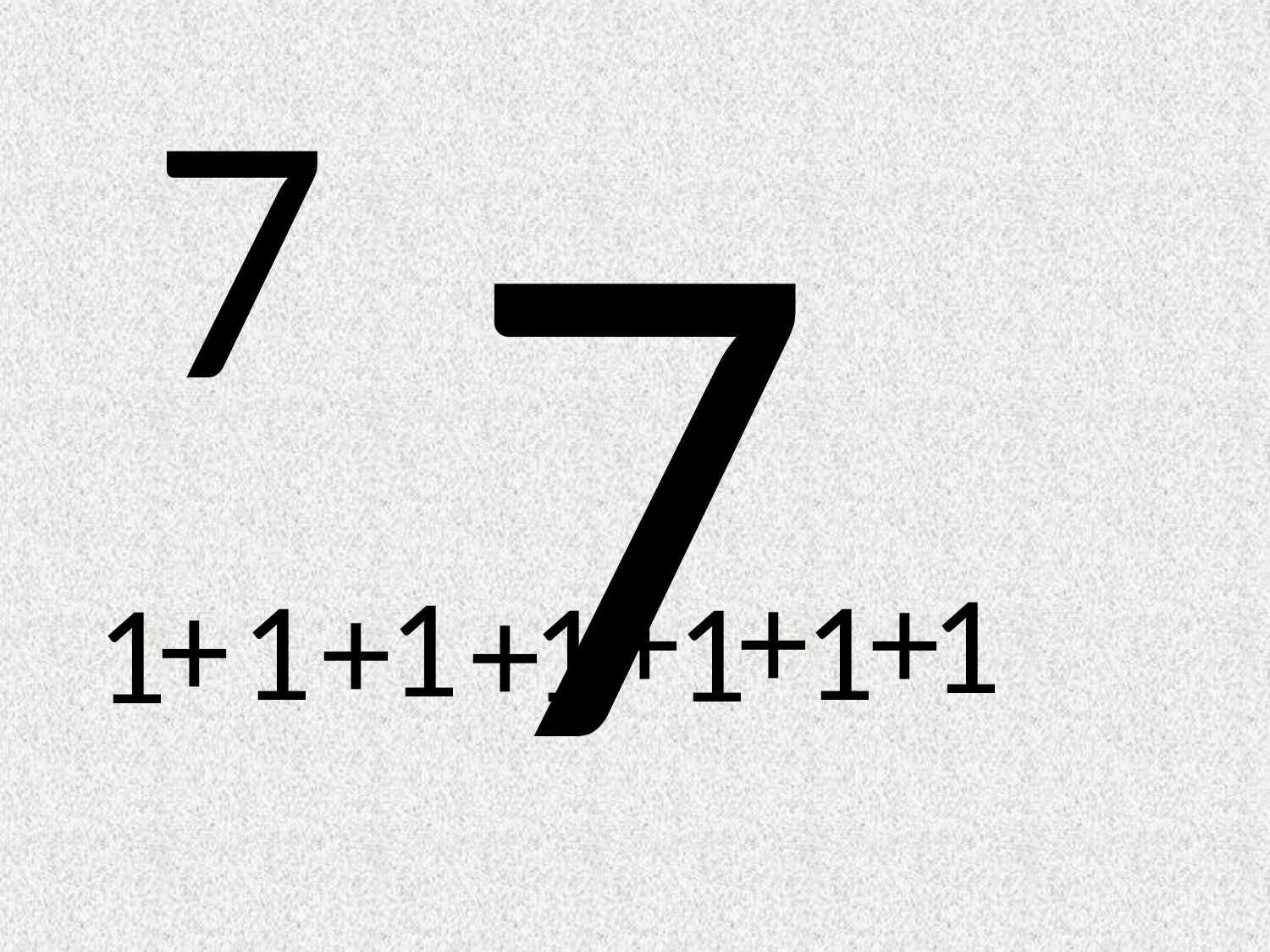

7
7
+
+
+
1
1
+
1
1
+
1
1
1
+